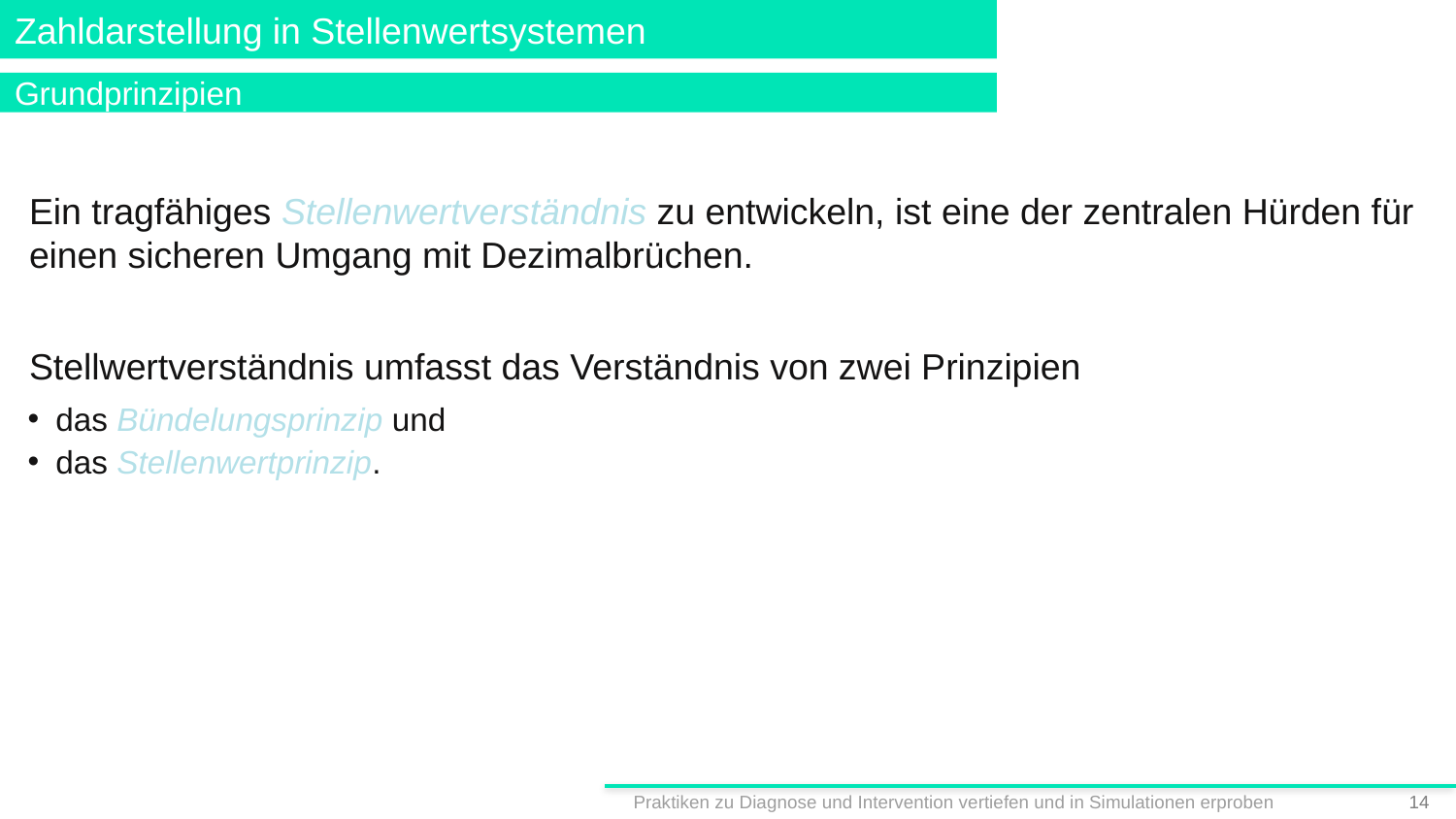

# Zahldarstellung in Stellenwertsystemen

Grundprinzipien

Ein tragfähiges Stellenwertverständnis zu entwickeln, ist eine der zentralen Hürden für einen sicheren Umgang mit Dezimalbrüchen.

Stellwertverständnis umfasst das Verständnis von zwei Prinzipien
das Bündelungsprinzip und
das Stellenwertprinzip.

Praktiken zu Diagnose und Intervention vertiefen und in Simulationen erproben
14